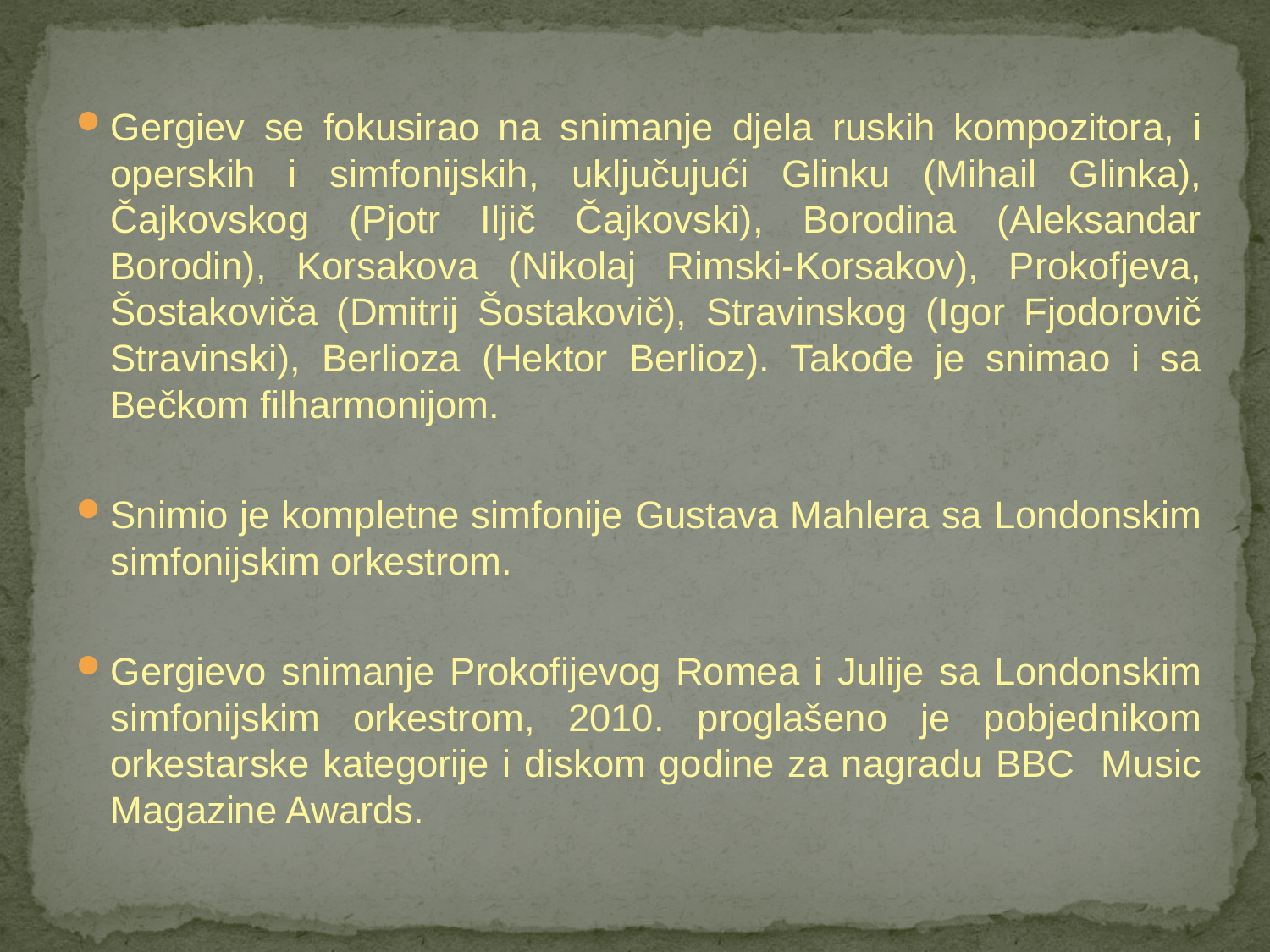

#
Gergiev se fokusirao na snimanje djela ruskih kompozitora, i operskih i simfonijskih, uključujući Glinku (Mihail Glinka), Čajkovskog (Pjotr Iljič Čajkovski), Borodina (Aleksandar Borodin), Korsakova (Nikolaj Rimski-Korsakov), Prokofjeva, Šostakoviča (Dmitrij Šostakovič), Stravinskog (Igor Fjodorovič Stravinski), Berlioza (Hektor Berlioz). Takođe je snimao i sa Bečkom filharmonijom.

Snimio je kompletne simfonije Gustava Mahlera sa Londonskim simfonijskim orkestrom.

Gergievo snimanje Prokofijevog Romea i Julije sa Londonskim simfonijskim orkestrom, 2010. proglašeno je pobjednikom orkestarske kategorije i diskom godine za nagradu BBC  Music Magazine Awards.